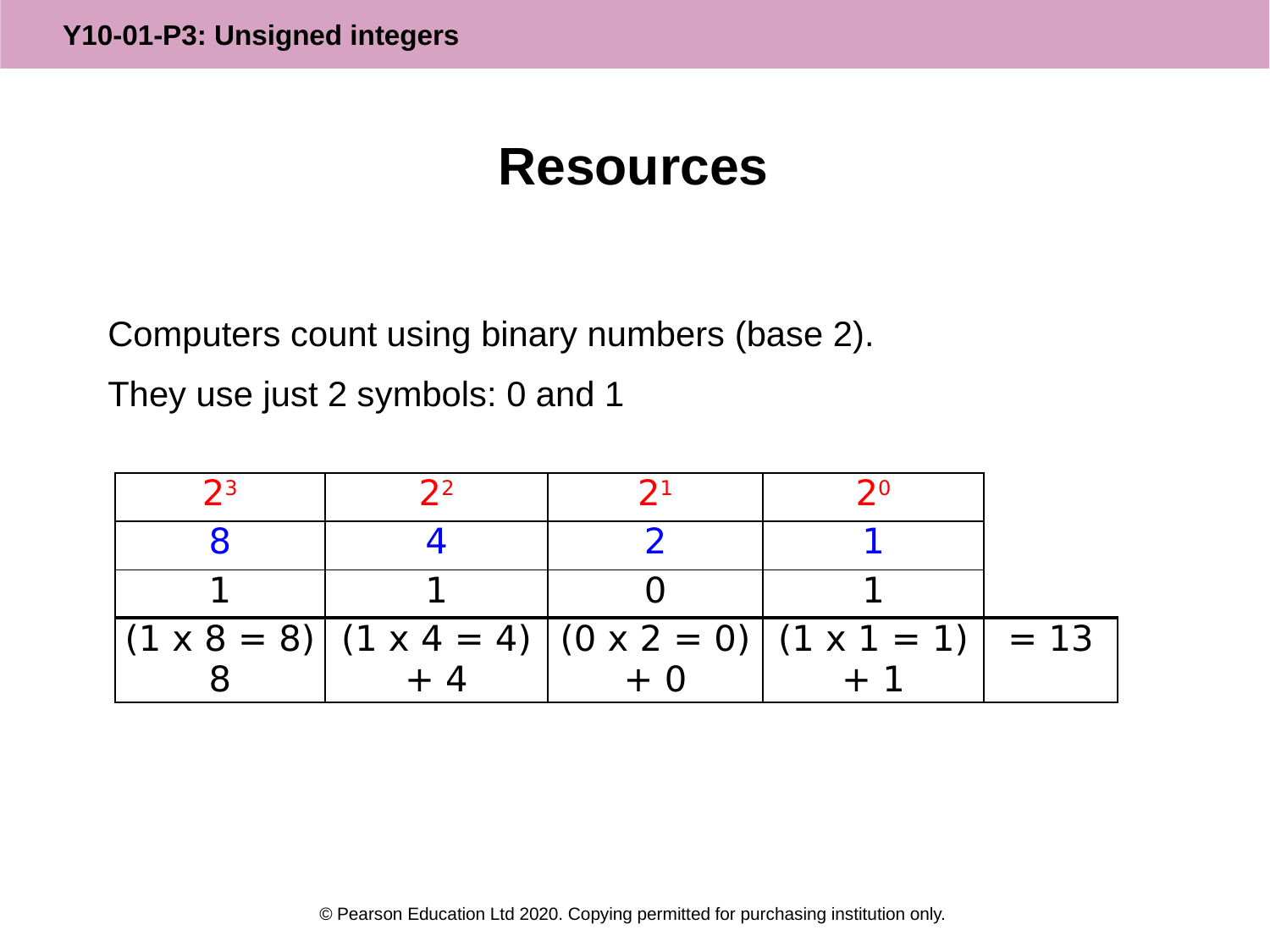

# Resources
Computers count using binary numbers (base 2).
They use just 2 symbols: 0 and 1
| 23 | 22 | 21 | 20 |  |
| --- | --- | --- | --- | --- |
| 8 | 4 | 2 | 1 |  |
| 1 | 1 | 0 | 1 |  |
| (1 x 8 = 8) 8 | (1 x 4 = 4) + 4 | (0 x 2 = 0) + 0 | (1 x 1 = 1) + 1 | = 13 |
© Pearson Education Ltd 2020. Copying permitted for purchasing institution only.